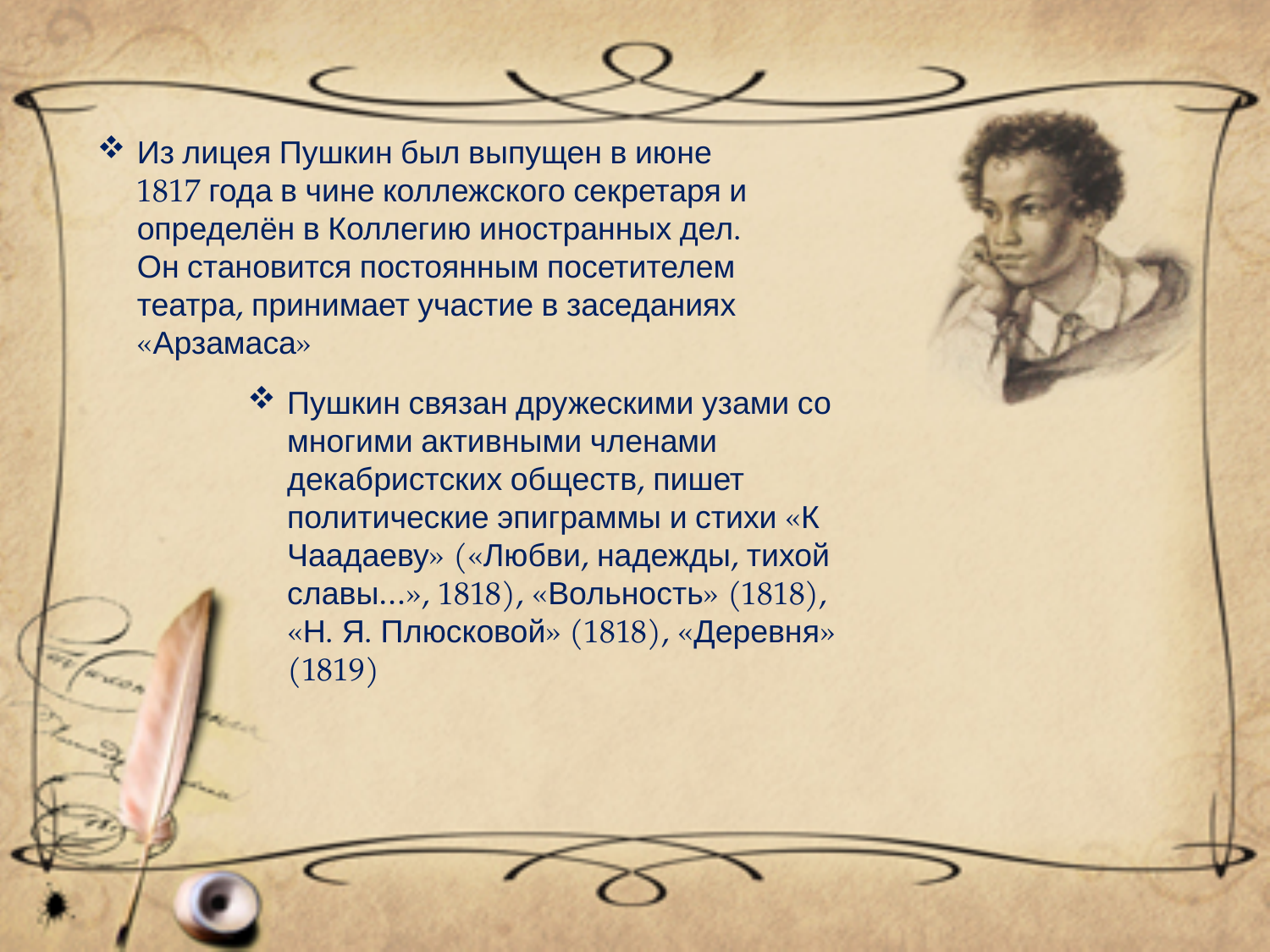

Из лицея Пушкин был выпущен в июне 1817 года в чине коллежского секретаря и определён в Коллегию иностранных дел. Он становится постоянным посетителем театра, принимает участие в заседаниях «Арзамаса»
Пушкин связан дружескими узами со многими активными членами декабристских обществ, пишет политические эпиграммы и стихи «К Чаадаеву» («Любви, надежды, тихой славы…», 1818), «Вольность» (1818), «Н. Я. Плюсковой» (1818), «Деревня» (1819)